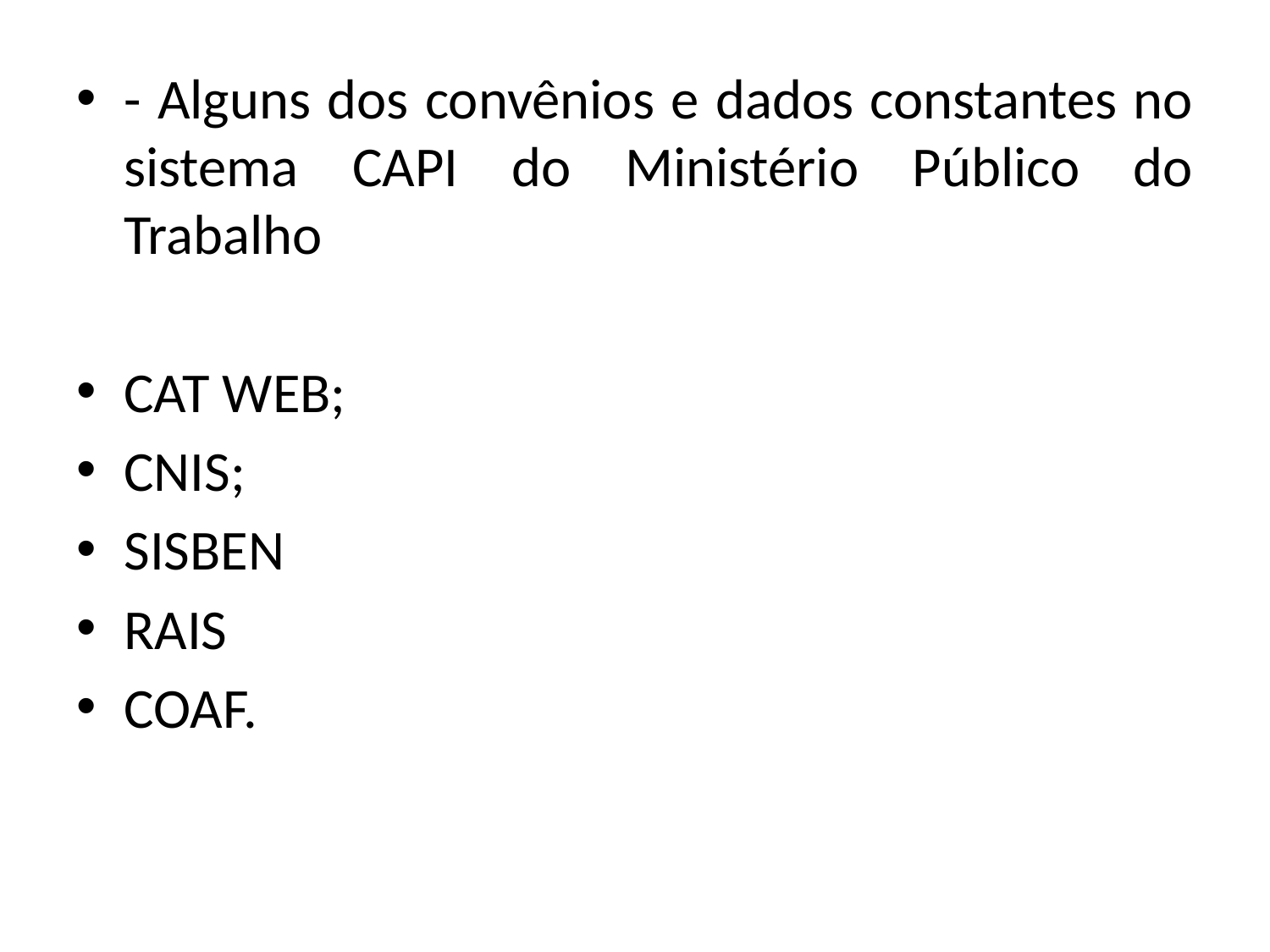

- Alguns dos convênios e dados constantes no sistema CAPI do Ministério Público do Trabalho

CAT WEB;
CNIS;
SISBEN
RAIS
COAF.